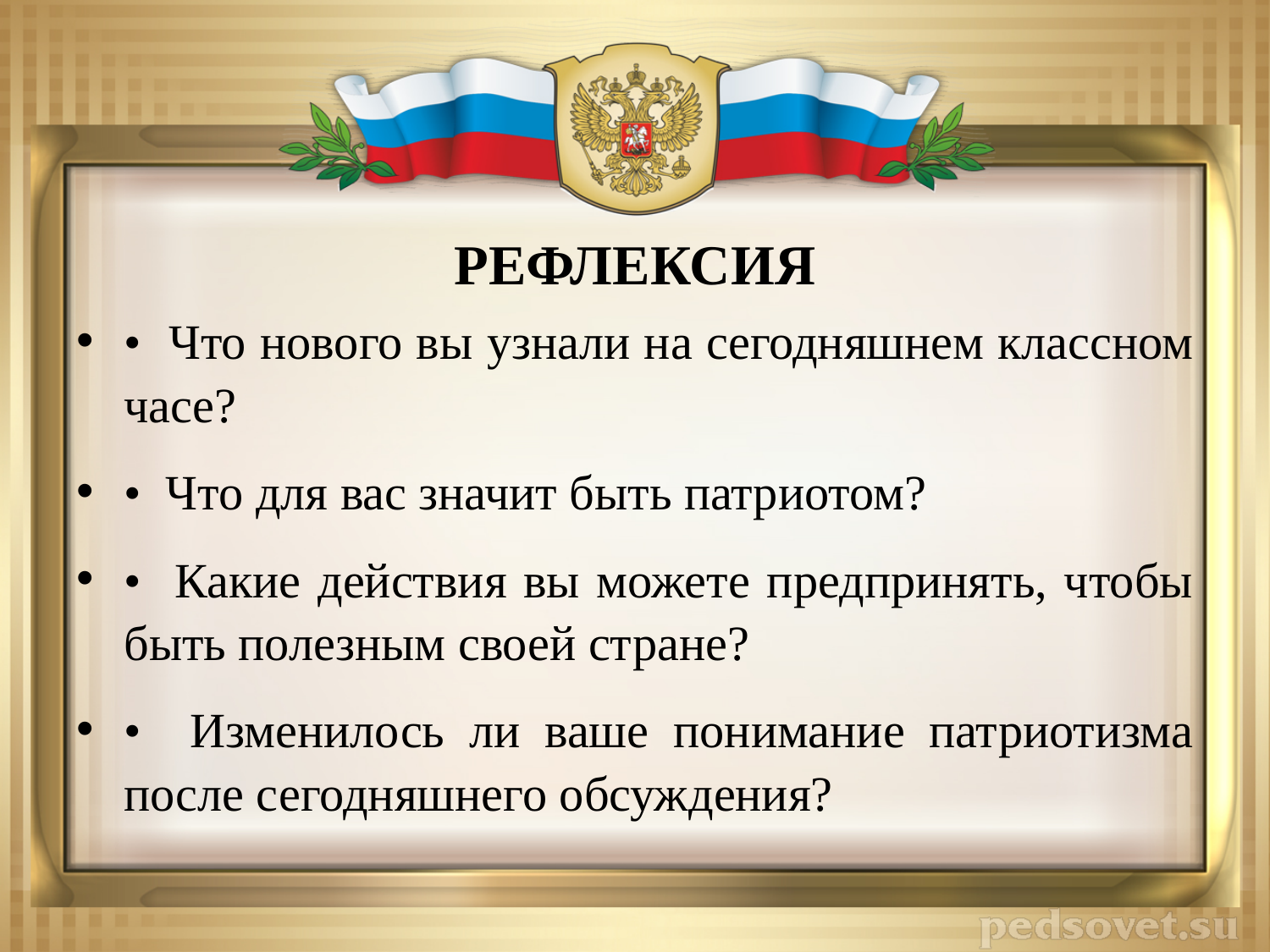

#
РЕФЛЕКСИЯ
•  Что нового вы узнали на сегодняшнем классном часе?
•  Что для вас значит быть патриотом?
•  Какие действия вы можете предпринять, чтобы быть полезным своей стране?
•  Изменилось ли ваше понимание патриотизма после сегодняшнего обсуждения?